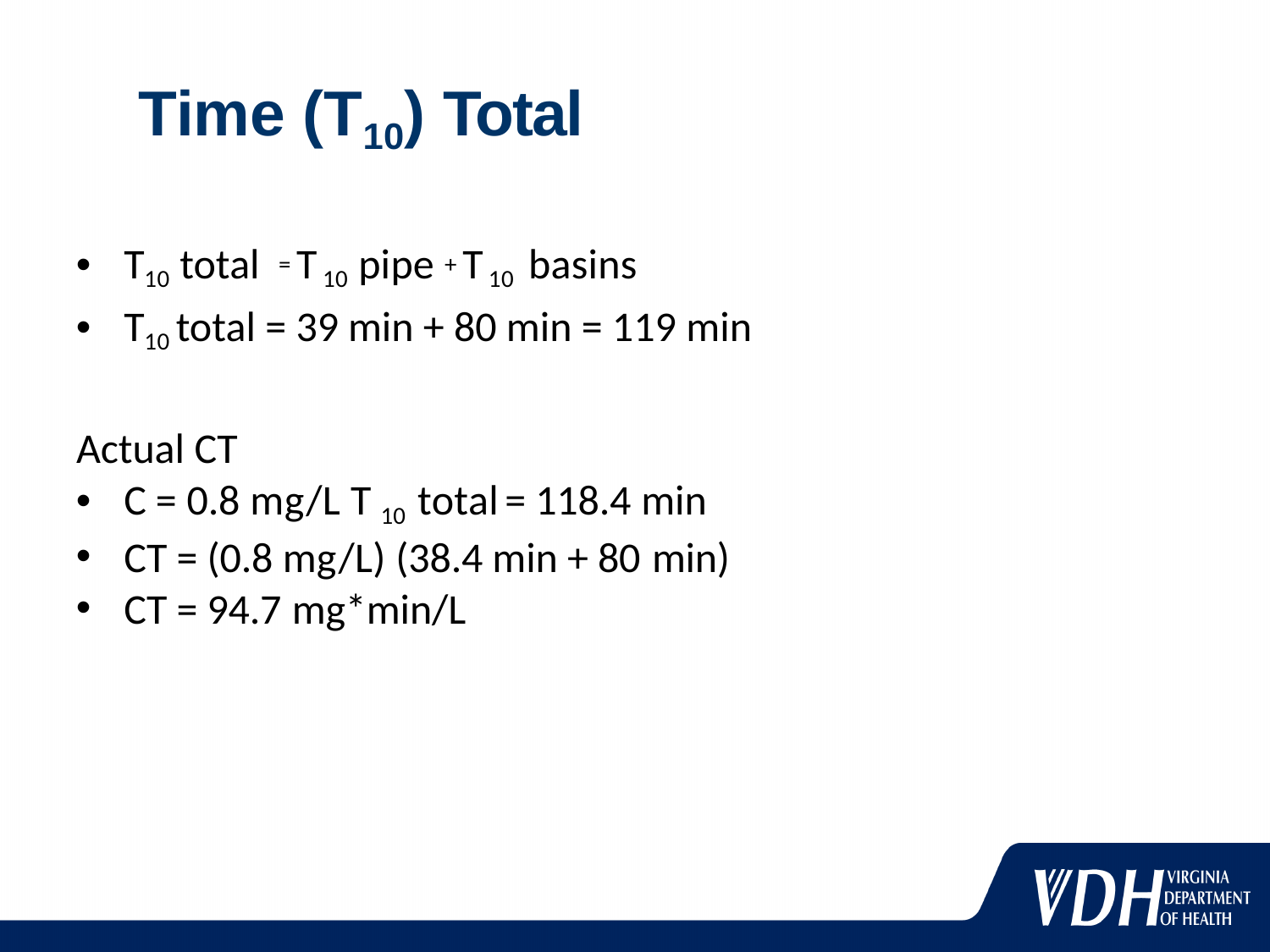

# Time (T10) Total
T10 total  = T 10 pipe + T 10 basins
T10 total = 39 min + 80 min = 119 min
Actual CT
C = 0.8 mg/L T 10 total = 118.4 min
CT = (0.8 mg/L) (38.4 min + 80 min)
CT = 94.7 mg*min/L